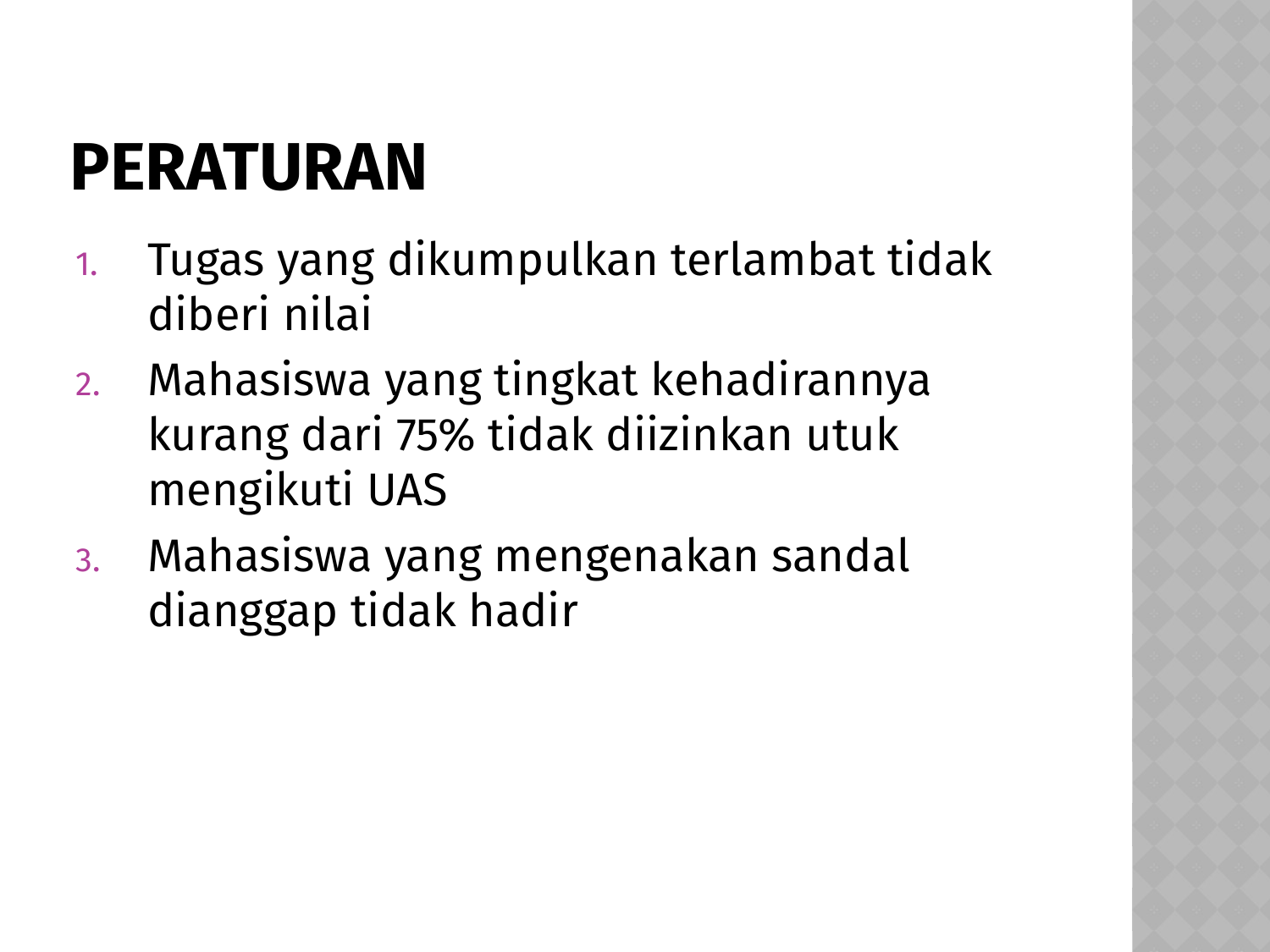

# PEraturan
Tugas yang dikumpulkan terlambat tidak diberi nilai
Mahasiswa yang tingkat kehadirannya kurang dari 75% tidak diizinkan utuk mengikuti UAS
Mahasiswa yang mengenakan sandal dianggap tidak hadir